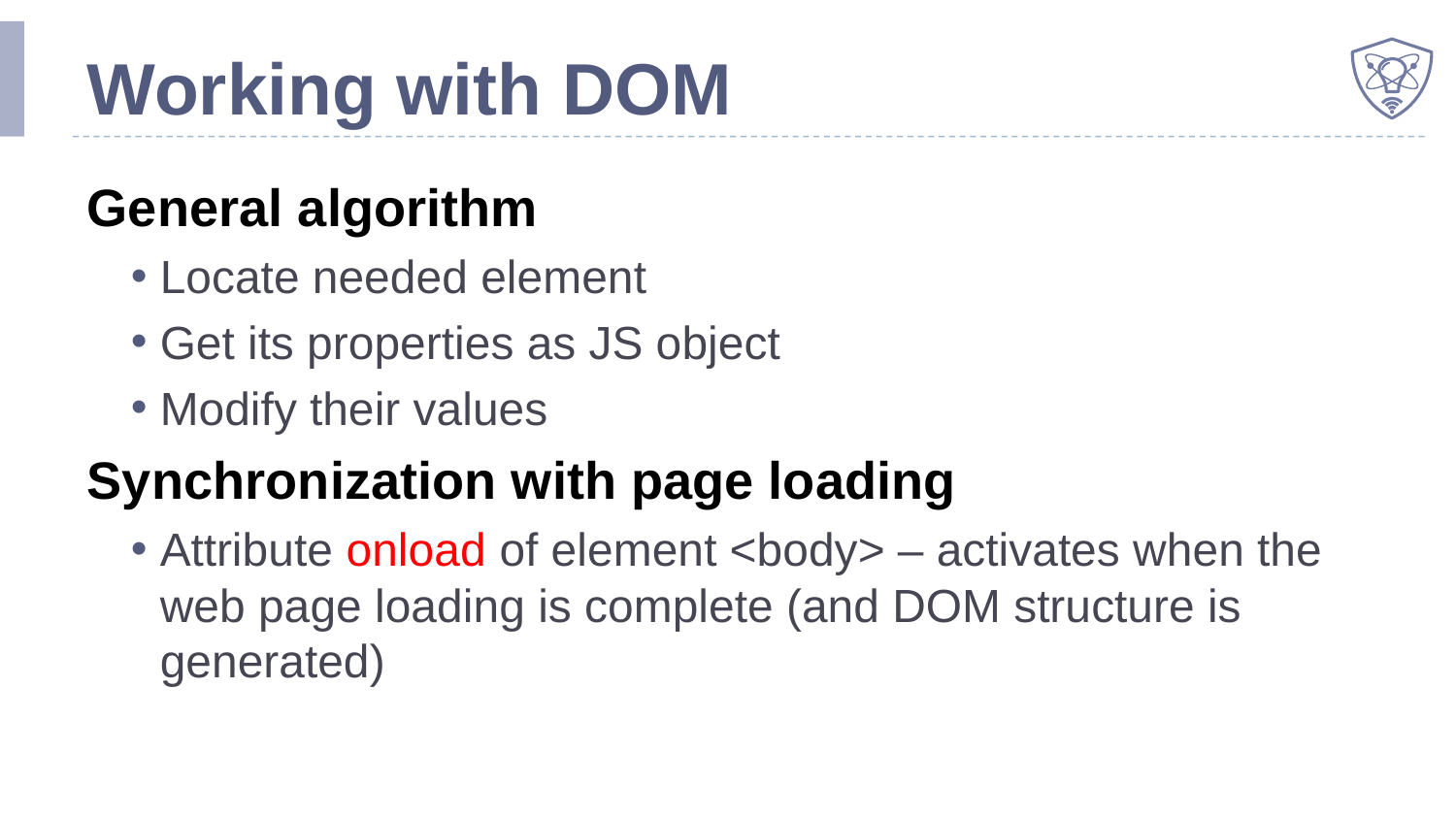

# Working with DOM
General algorithm
Locate needed element
Get its properties as JS object
Modify their values
Synchronization with page loading
Attribute onload of element <body> – activates when the web page loading is complete (and DOM structure is generated)